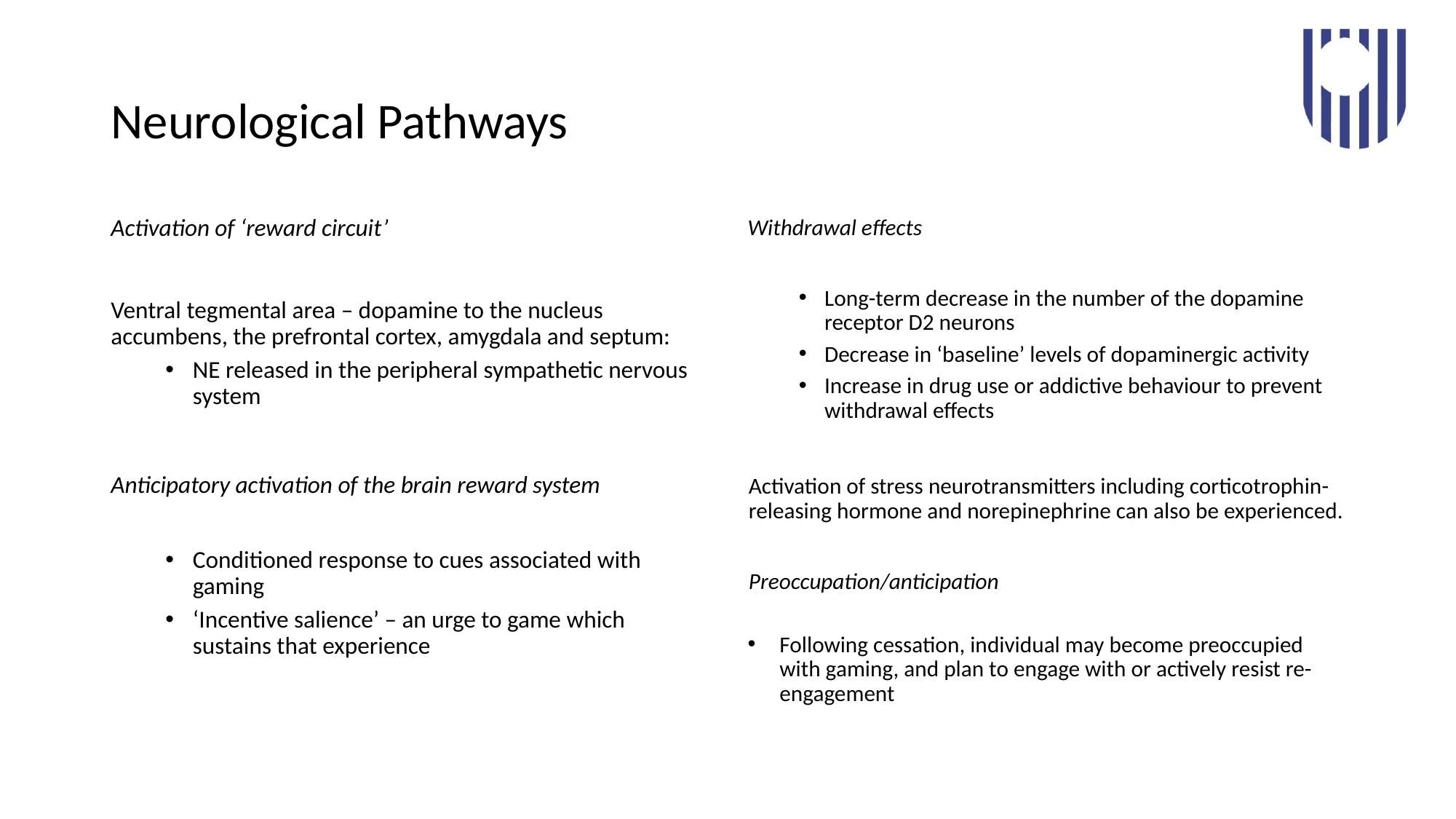

# Neurological Pathways

Withdrawal effects

Long-term decrease in the number of the dopamine receptor D2 neurons
Decrease in ‘baseline’ levels of dopaminergic activity
Increase in drug use or addictive behaviour to prevent withdrawal effects

Activation of stress neurotransmitters including corticotrophin-releasing hormone and norepinephrine can also be experienced.

Preoccupation/anticipation

Following cessation, individual may become preoccupied with gaming, and plan to engage with or actively resist re-engagement

Activation of ‘reward circuit’

Ventral tegmental area – dopamine to the nucleus accumbens, the prefrontal cortex, amygdala and septum:
NE released in the peripheral sympathetic nervous system

Anticipatory activation of the brain reward system

Conditioned response to cues associated with gaming
‘Incentive salience’ – an urge to game which sustains that experience